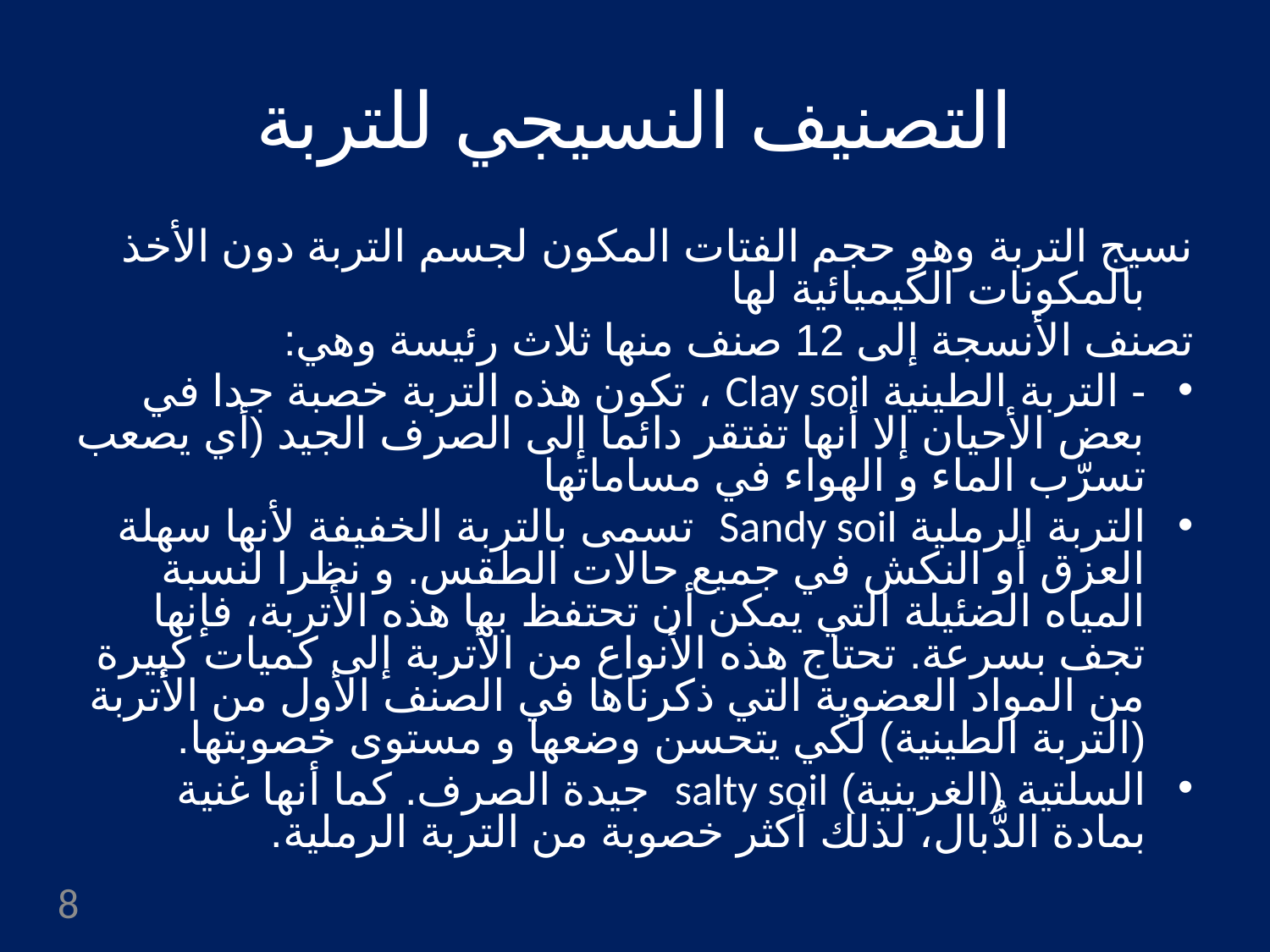

# التصنيف النسيجي للتربة
نسيج التربة وهو حجم الفتات المكون لجسم التربة دون الأخذ بالمكونات الكيميائية لها
تصنف الأنسجة إلى 12 صنف منها ثلاث رئيسة وهي:
- التربة الطينية Clay soil ، تكون هذه التربة خصبة جدا في بعض الأحيان إلا أنها تفتقر دائما إلى الصرف الجيد (أي يصعب تسرّب الماء و الهواء في مساماتها
التربة الرملية Sandy soil  تسمى بالتربة الخفيفة لأنها سهلة العزق أو النكش في جميع حالات الطقس. و نظرا لنسبة المياه الضئيلة التي يمكن أن تحتفظ بها هذه الأتربة، فإنها تجف بسرعة. تحتاج هذه الأنواع من الأتربة إلى كميات كبيرة من المواد العضوية التي ذكرناها في الصنف الأول من الأتربة (التربة الطينية) لكي يتحسن وضعها و مستوى خصوبتها.
السلتية (الغرينية) salty soil  جيدة الصرف. كما أنها غنية بمادة الدُّبال، لذلك أكثر خصوبة من التربة الرملية.

8